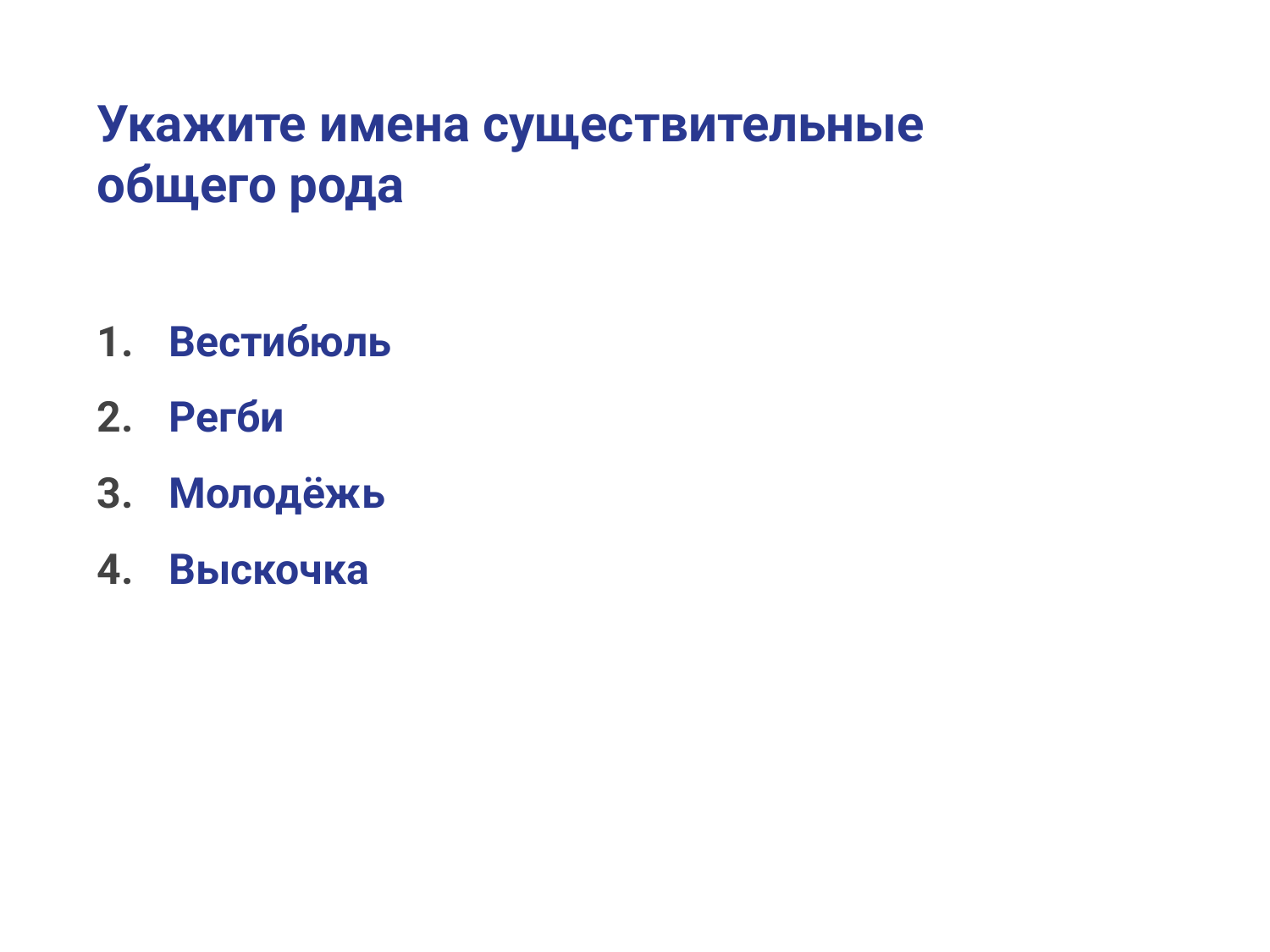

# Укажите имена существительные общего рода
Вестибюль
Регби
Молодёжь
Выскочка